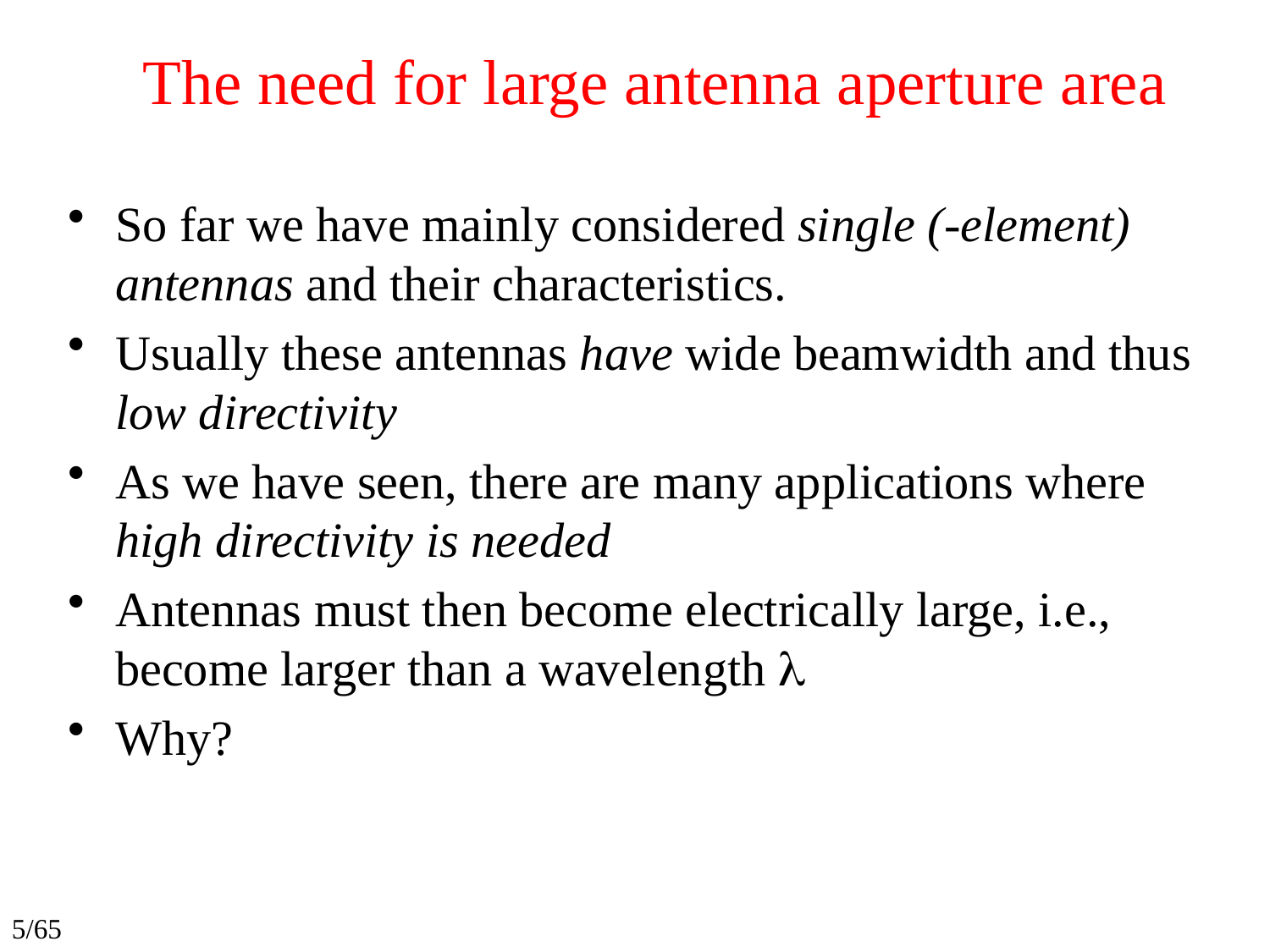

# The need for large antenna aperture area
So far we have mainly considered single (-element) antennas and their characteristics.
Usually these antennas have wide beamwidth and thus low directivity
As we have seen, there are many applications where high directivity is needed
Antennas must then become electrically large, i.e., become larger than a wavelength λ
Why?